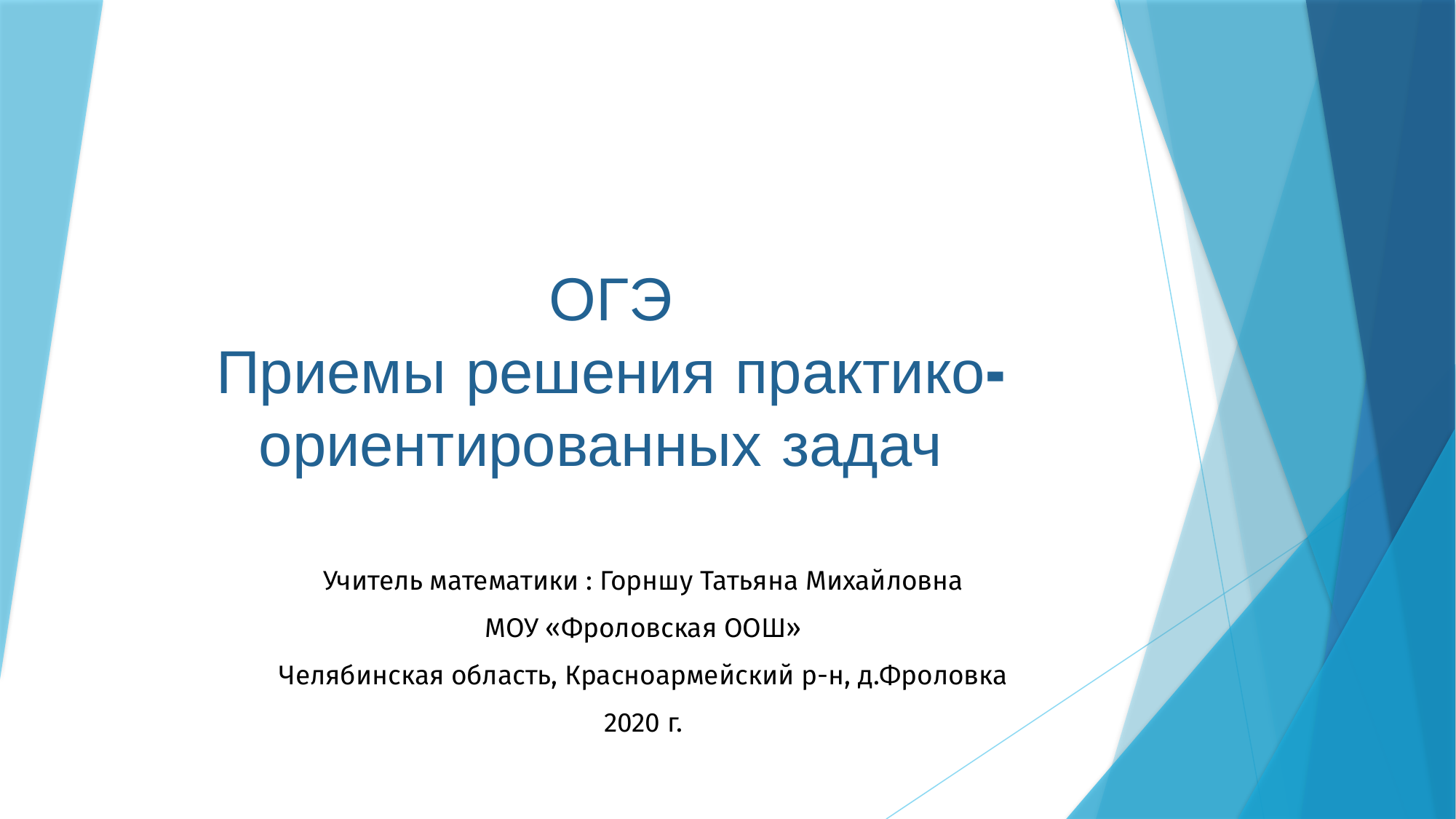

# ОГЭ Приемы решения практико-ориентированных задач
Учитель математики : Горншу Татьяна Михайловна
МОУ «Фроловская ООШ»
Челябинская область, Красноармейский р-н, д.Фроловка
2020 г.